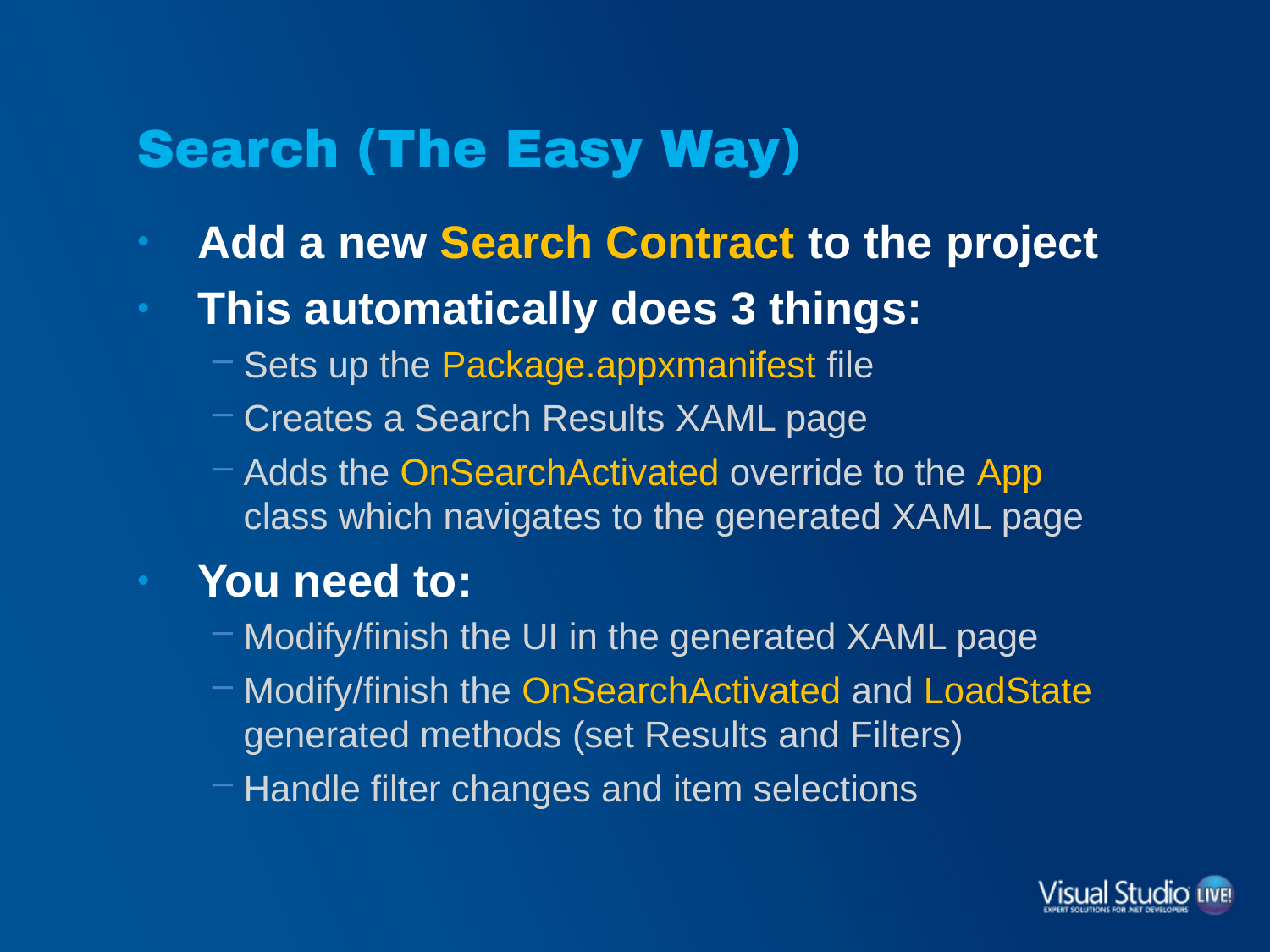

# Search (The Easy Way)
Add a new Search Contract to the project
This automatically does 3 things:
Sets up the Package.appxmanifest file
Creates a Search Results XAML page
Adds the OnSearchActivated override to the App class which navigates to the generated XAML page
You need to:
Modify/finish the UI in the generated XAML page
Modify/finish the OnSearchActivated and LoadState generated methods (set Results and Filters)
Handle filter changes and item selections